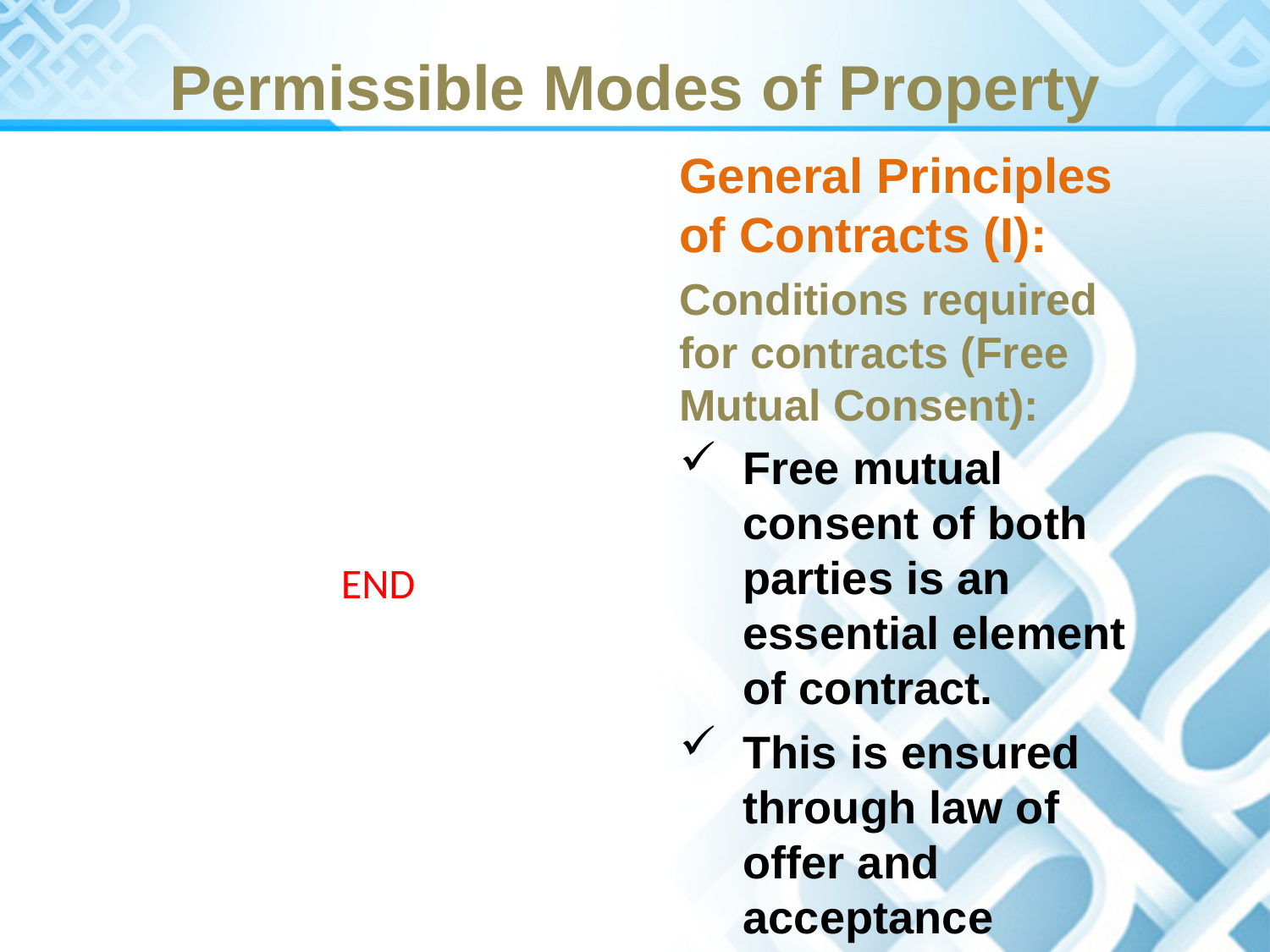

Permissible Modes of Property
General Principles of Contracts (I):
Conditions required for contracts (Free Mutual Consent):
Free mutual consent of both parties is an essential element of contract.
This is ensured through law of offer and acceptance
END